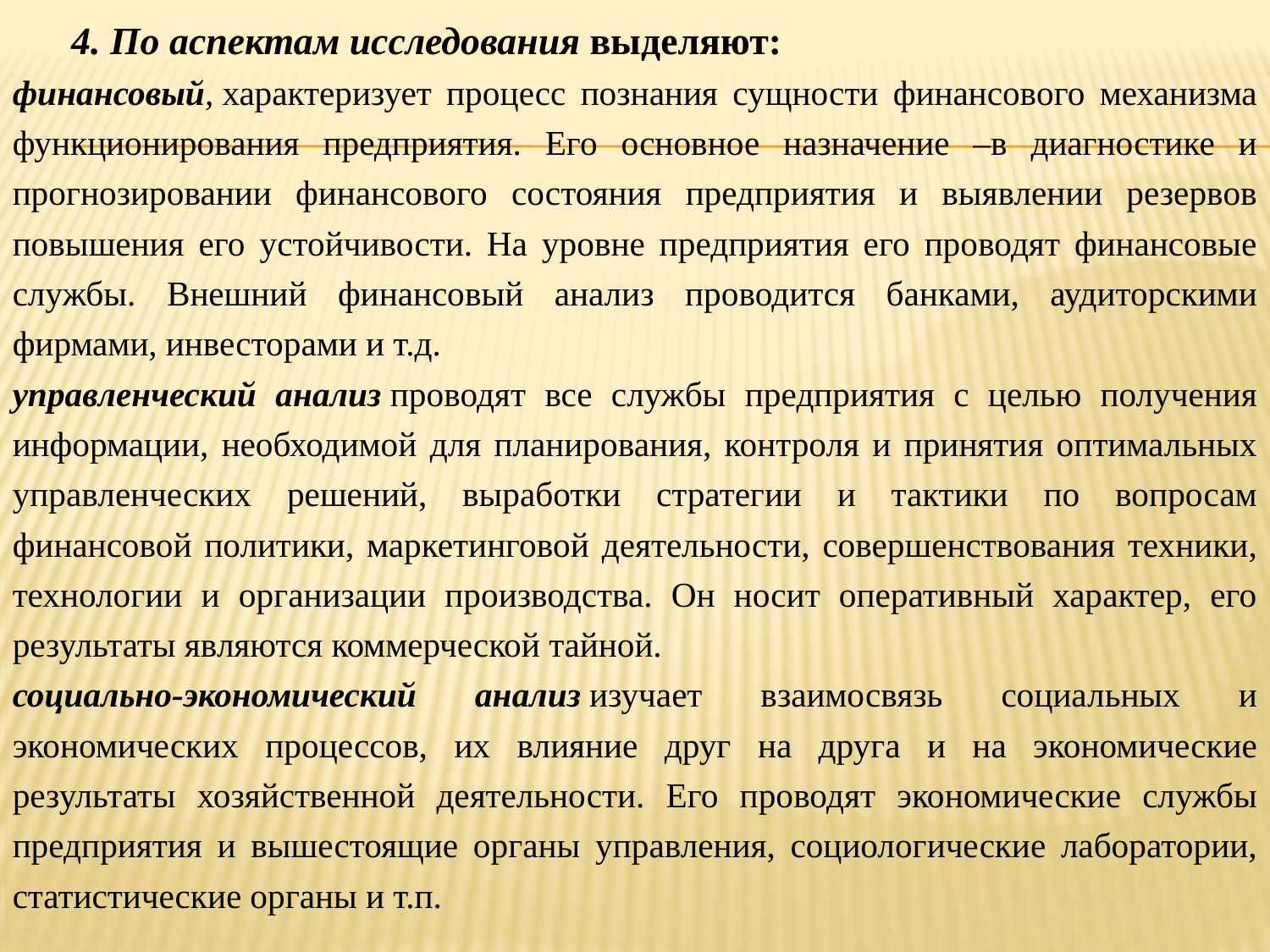

4. По аспектам исследования выделяют:
финансовый, характеризует процесс познания сущности финансового механизма функционирования предприятия. Его основное назначение –в диагностике и прогнозировании финансового состояния предприятия и выявлении резервов повышения его устойчивости. На уровне предприятия его проводят финансовые службы. Внешний финансовый анализ проводится банками, аудиторскими фирмами, инвесторами и т.д.
управленческий анализ проводят все службы предприятия с целью получения информации, необходимой для планирования, контроля и принятия оптимальных управленческих решений, выработки стратегии и тактики по вопросам финансовой политики, маркетинговой деятельности, совершенствования техники, технологии и организации производства. Он носит оперативный характер, его результаты являются коммерческой тайной.
социально-экономический анализ изучает взаимосвязь социальных и экономических процессов, их влияние друг на друга и на экономические результаты хозяйственной деятельности. Его проводят экономические службы предприятия и вышестоящие органы управления, социологические лаборатории, статистические органы и т.п.